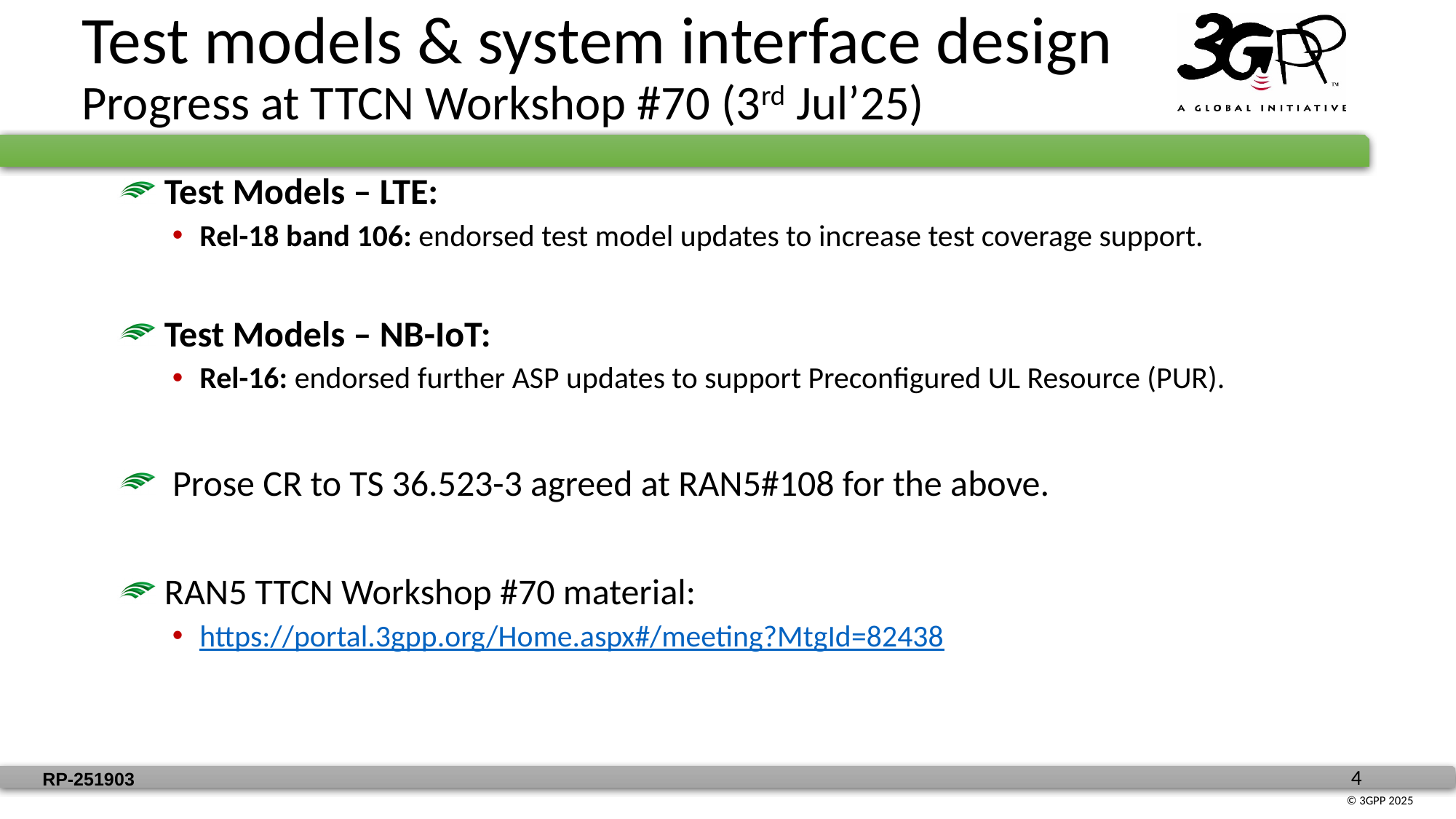

Test models & system interface design
Progress at TTCN Workshop #70 (3rd Jul’25)
 Test Models – LTE:
Rel-18 band 106: endorsed test model updates to increase test coverage support.

 Test Models – NB-IoT:
Rel-16: endorsed further ASP updates to support Preconfigured UL Resource (PUR).

  Prose CR to TS 36.523-3 agreed at RAN5#108 for the above.

 RAN5 TTCN Workshop #70 material:
https://portal.3gpp.org/Home.aspx#/meeting?MtgId=82438